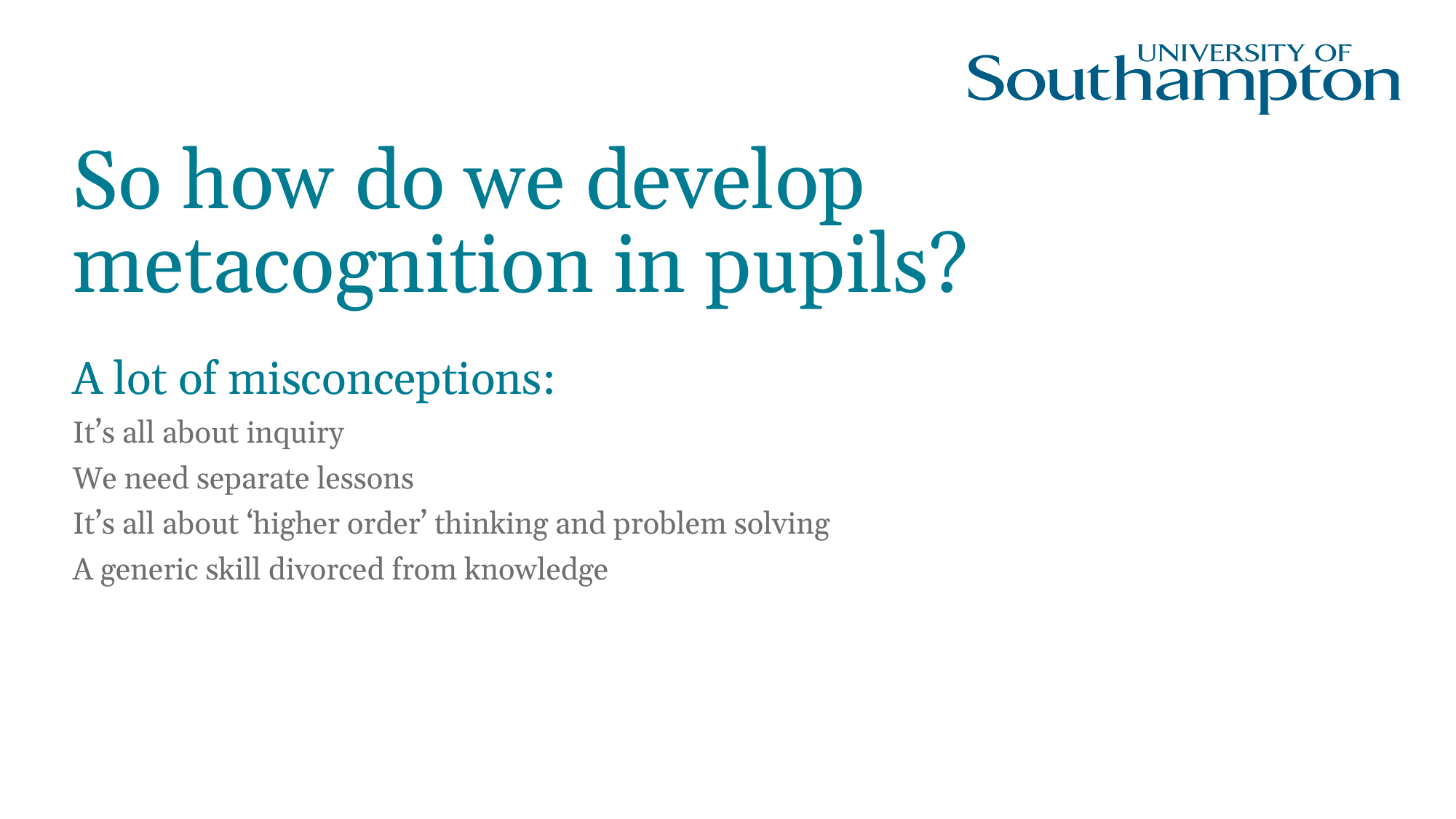

# So how do we develop metacognition in pupils?
A lot of misconceptions:
It’s all about inquiry
We need separate lessons
It’s all about ‘higher order’ thinking and problem solving
A generic skill divorced from knowledge